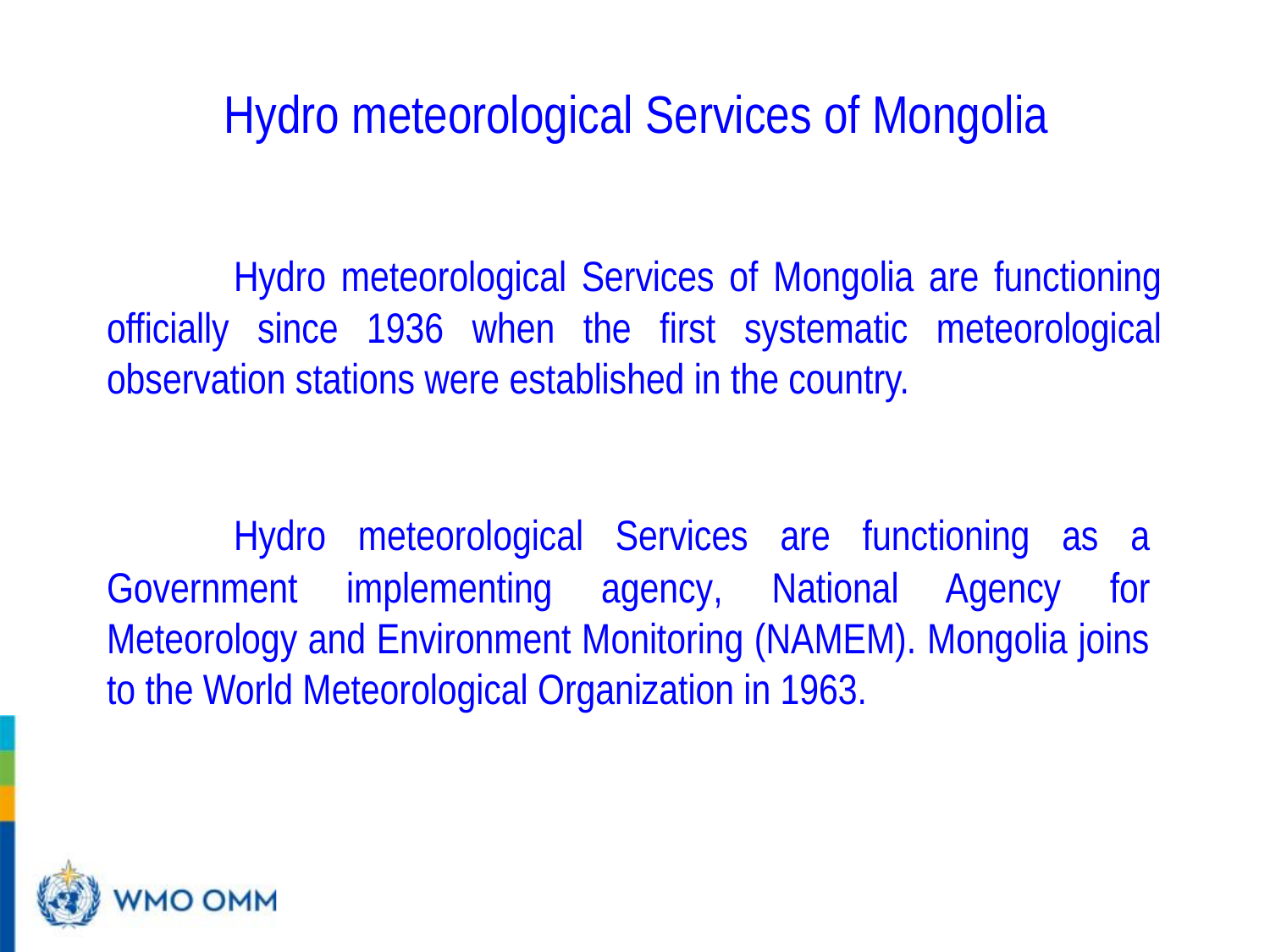

Hydro meteorological Services of Mongolia
	Hydro meteorological Services of Mongolia are functioning officially since 1936 when the first systematic meteorological observation stations were established in the country.
	Hydro meteorological Services are functioning as a Government implementing agency, National Agency for Meteorology and Environment Monitoring (NAMEM). Mongolia joins to the World Meteorological Organization in 1963.